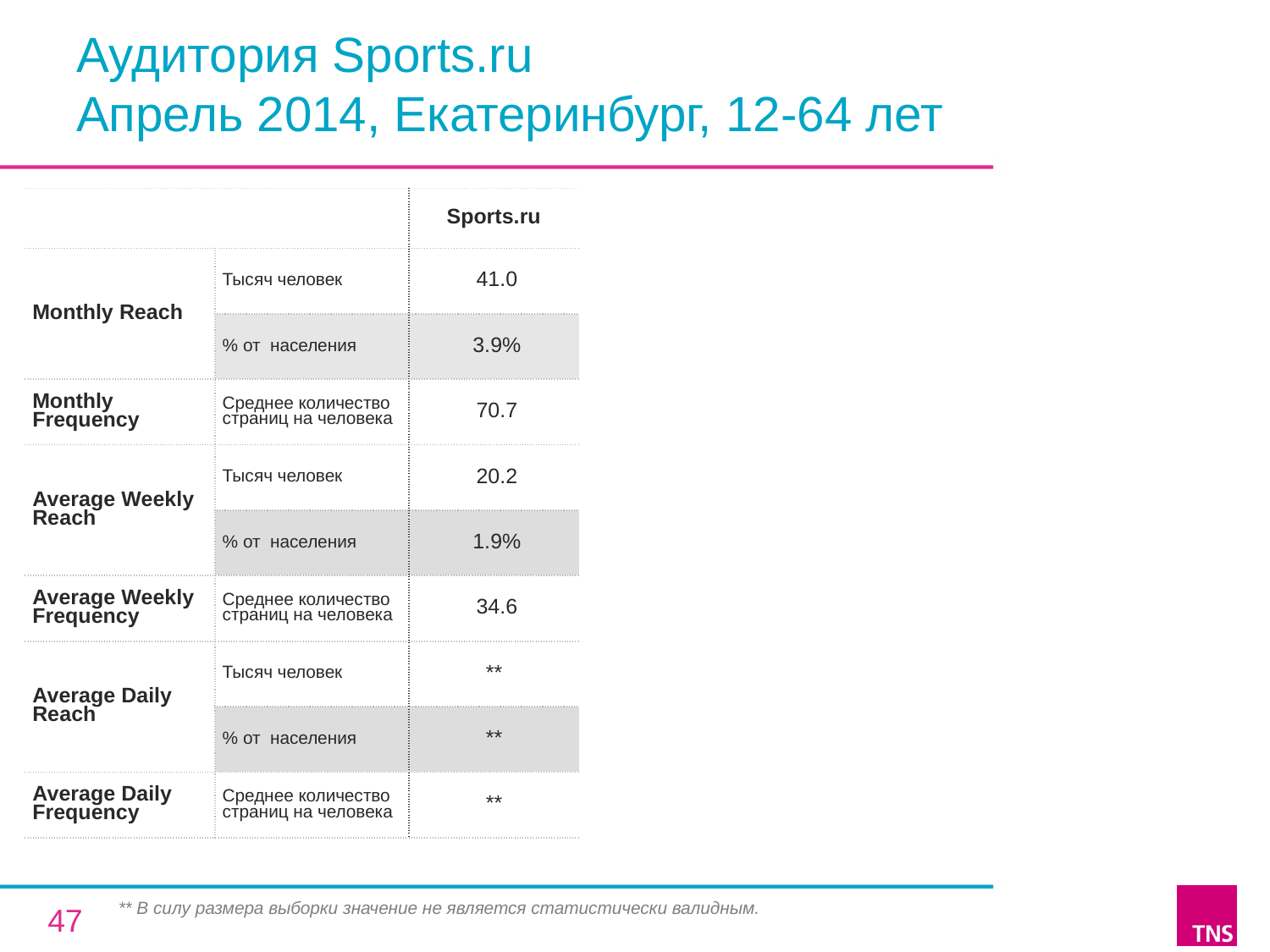

# Аудитория Sports.ru Апрель 2014, Екатеринбург, 12-64 лет
|  |  | Sports.ru |
| --- | --- | --- |
| Monthly Reach | Тысяч человек | 41.0 |
|  | % от населения | 3.9% |
| Monthly Frequency | Среднее количество страниц на человека | 70.7 |
| Average Weekly Reach | Тысяч человек | 20.2 |
|  | % от населения | 1.9% |
| Average Weekly Frequency | Среднее количество страниц на человека | 34.6 |
| Average Daily Reach | Тысяч человек | \*\* |
|  | % от населения | \*\* |
| Average Daily Frequency | Среднее количество страниц на человека | \*\* |
** В силу размера выборки значение не является статистически валидным.
47